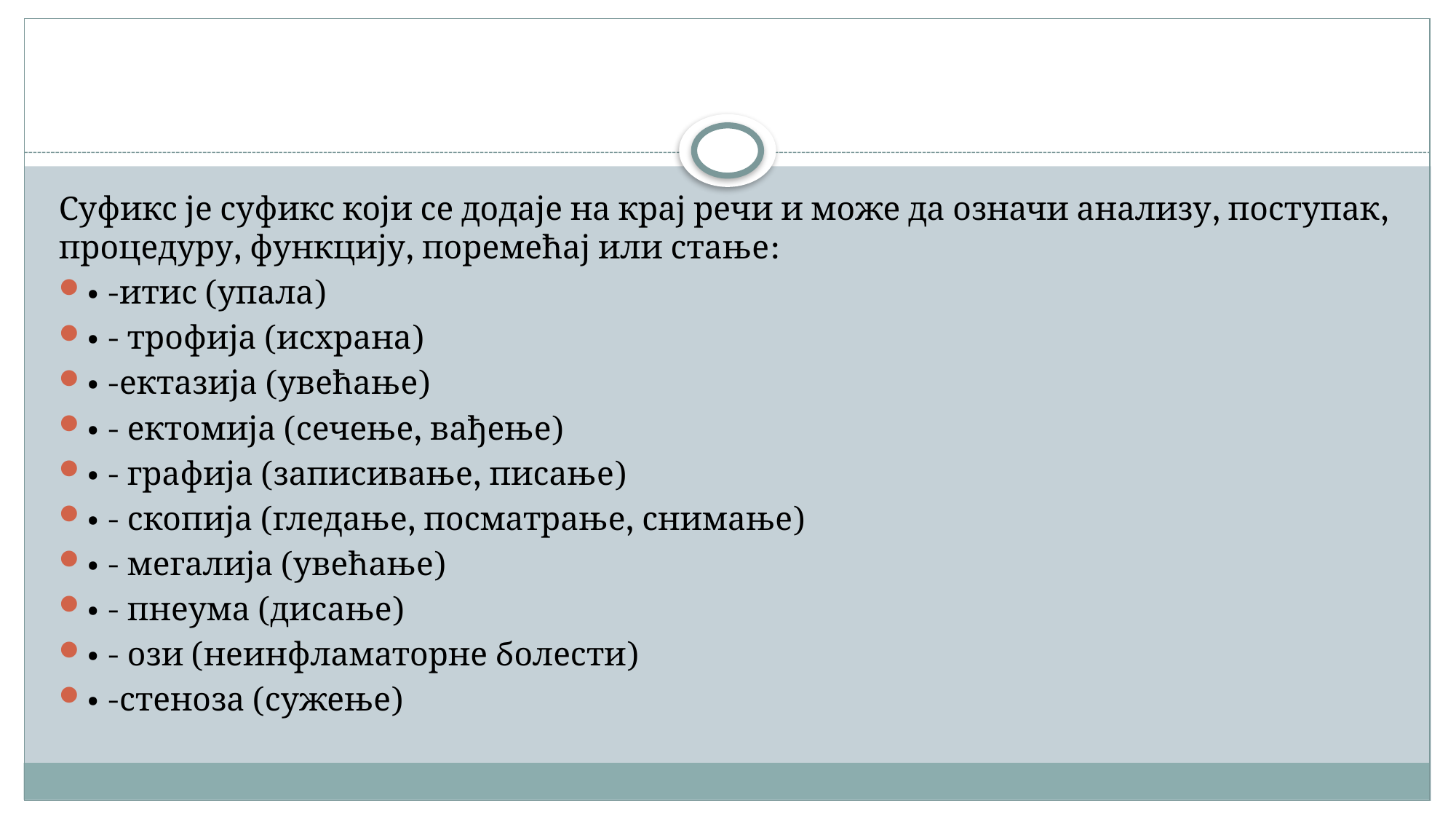

#
Суфикс је суфикс који се додаје на крај речи и може да означи анализу, поступак, процедуру, функцију, поремећај или стање:
• -итис (упала)
• - трофија (исхрана)
• -ектазија (увећање)
• - ектомија (сечење, вађење)
• - графија (записивање, писање)
• - скопија (гледање, посматрање, снимање)
• - мегалија (увећање)
• - пнеума (дисање)
• - ози (неинфламаторне болести)
• -стеноза (сужење)